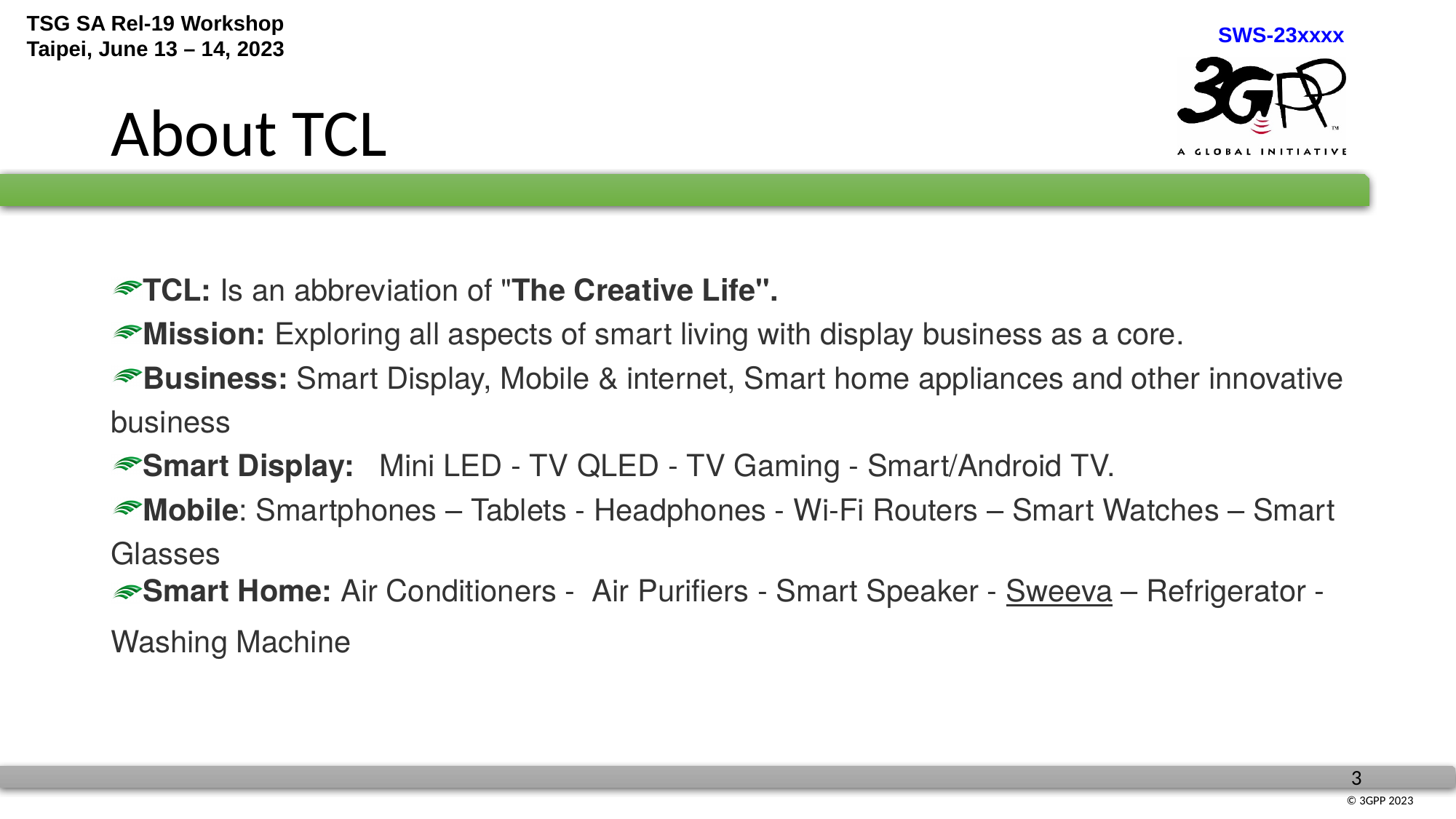

# About TCL

TCL: Is an abbreviation of "The Creative Life".
Mission: Exploring all aspects of smart living with display business as a core.
Business: Smart Display, Mobile & internet, Smart home appliances and other innovative business
Smart Display:   Mini LED - TV QLED - TV Gaming - Smart/Android TV.
Mobile: Smartphones – Tablets - Headphones - Wi-Fi Routers – Smart Watches – Smart Glasses
Smart Home: Air Conditioners -  Air Purifiers - Smart Speaker - Sweeva – Refrigerator - Washing Machine